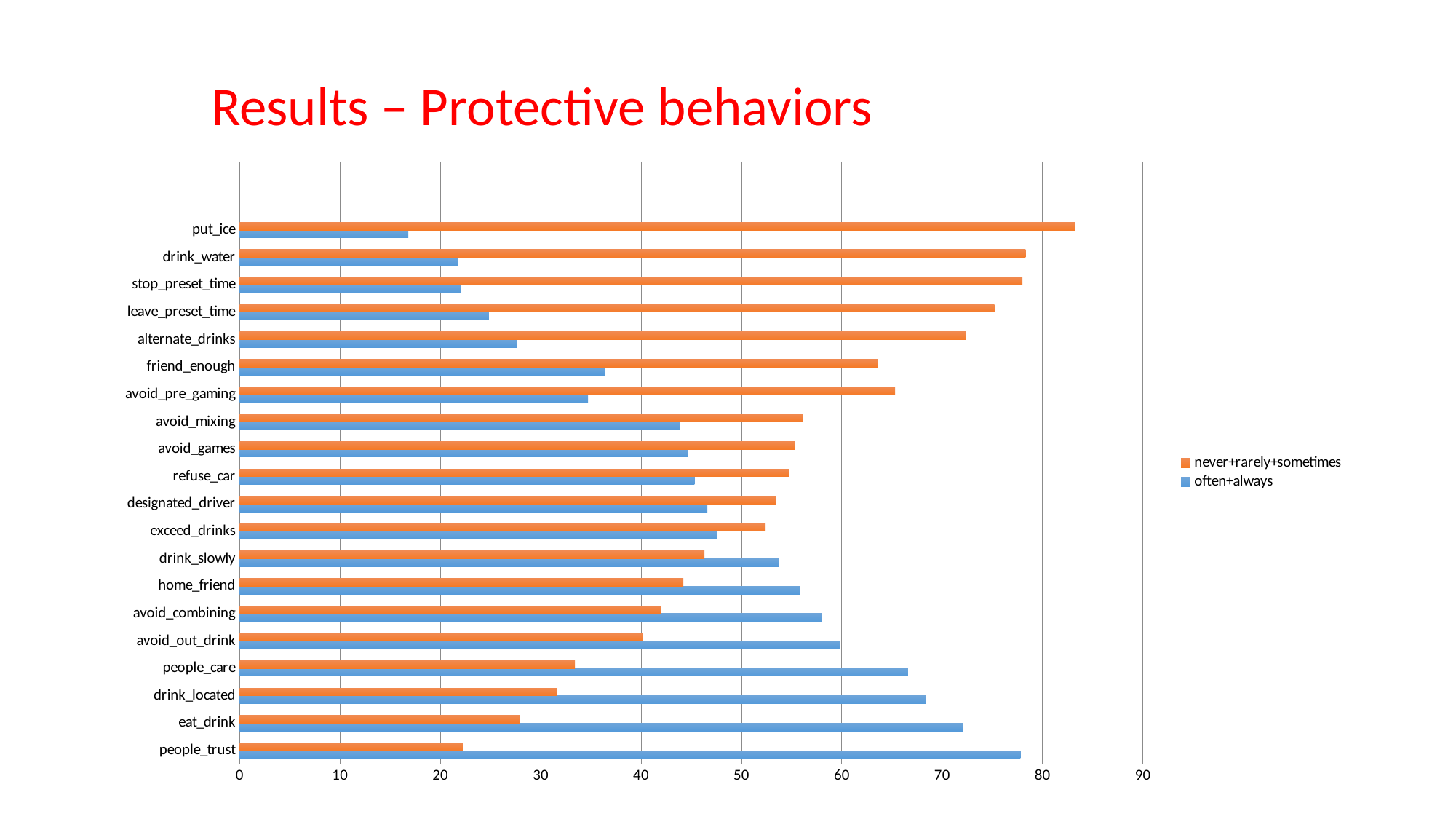

# Results – Protective behaviors

### Chart

| Category | often+always | never+rarely+sometimes |
|---|---|---|
| people_trust | 77.8 | 22.2 |
| eat_drink | 72.1 | 27.9 |
| drink_located | 68.4 | 31.6 |
| people_care | 66.6 | 33.4 |
| avoid_out_drink | 59.8 | 40.2 |
| avoid_combining | 58.0 | 42.0 |
| home_friend | 55.8 | 44.2 |
| drink_slowly | 53.7 | 46.3 |
| exceed_drinks | 47.6 | 52.4 |
| designated_driver | 46.6 | 53.4 |
| refuse_car | 45.3 | 54.7 |
| avoid_games | 44.7 | 55.3 |
| avoid_mixing | 43.9 | 56.1 |
| avoid_pre_gaming | 34.7 | 65.3 |
| friend_enough | 36.4 | 63.6 |
| alternate_drinks | 27.59999999999999 | 72.4 |
| leave_preset_time | 24.8 | 75.2 |
| stop_preset_time | 22.0 | 78.0 |
| drink_water | 21.7 | 78.3 |
| put_ice | 16.8 | 83.2 |